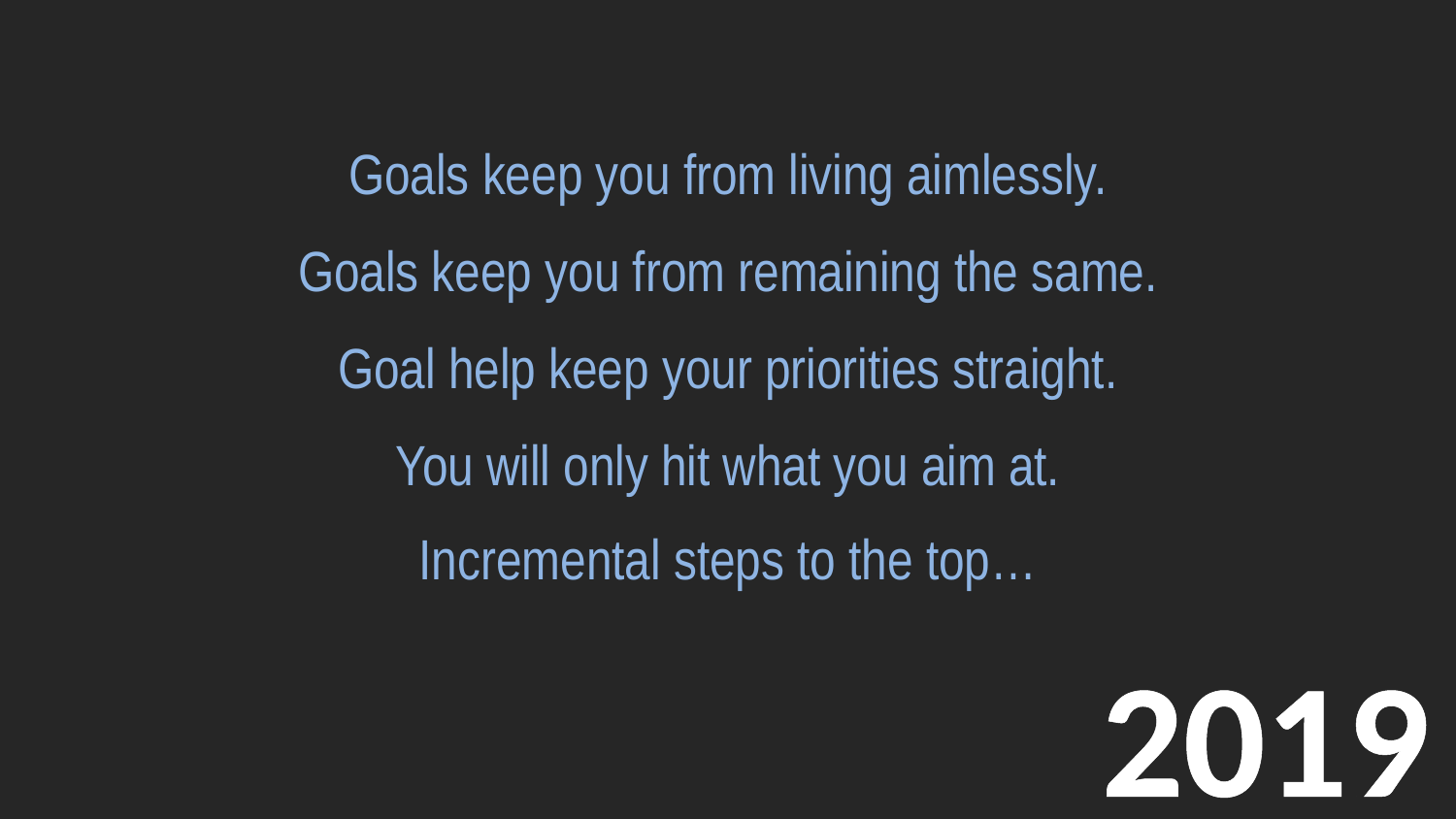

Goals keep you from living aimlessly.

Goals keep you from remaining the same.

Goal help keep your priorities straight.

You will only hit what you aim at.

Incremental steps to the top…
2019